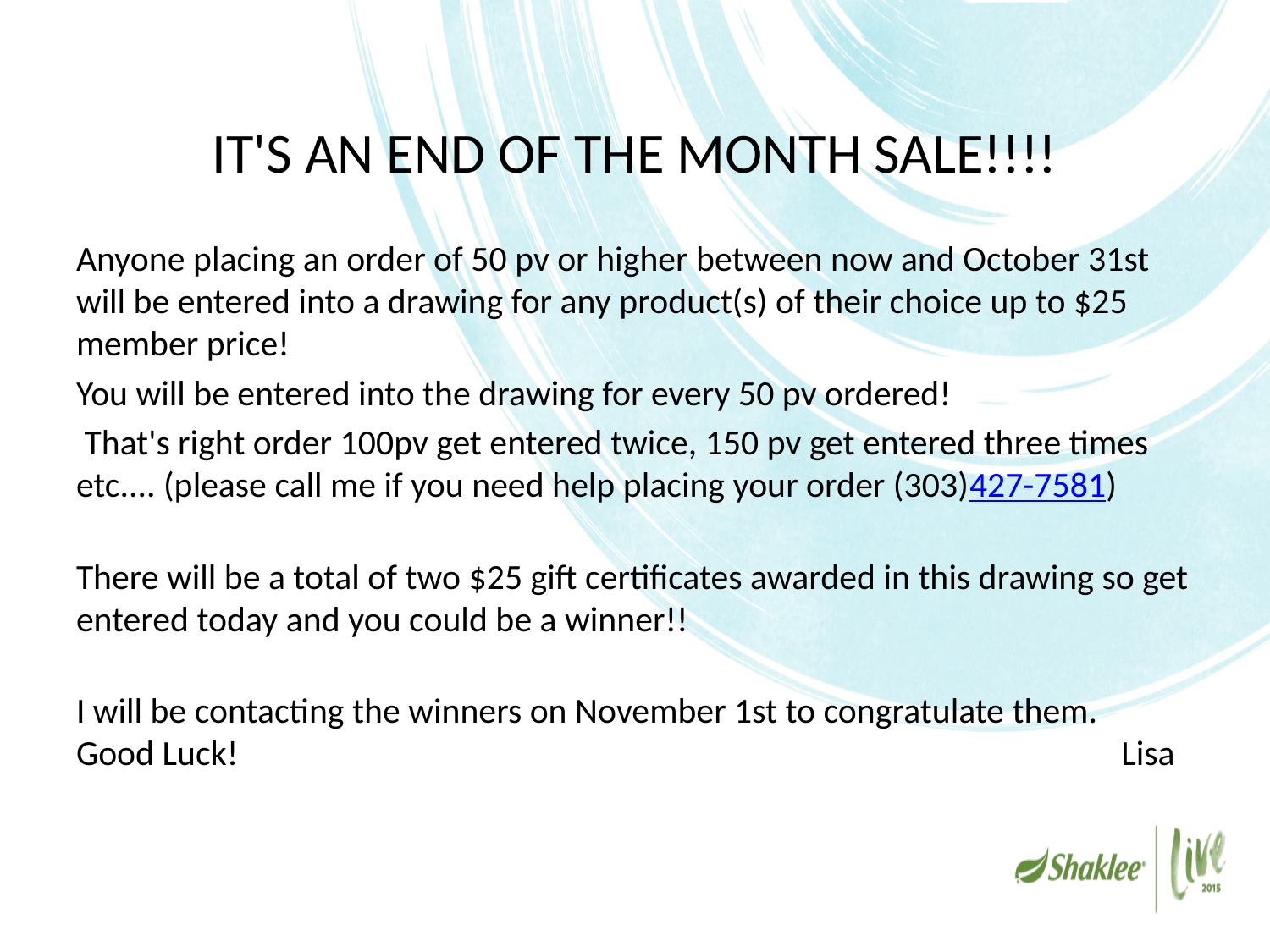

# IT'S AN END OF THE MONTH SALE!!!!
Anyone placing an order of 50 pv or higher between now and October 31st
will be entered into a drawing for any product(s) of their choice up to $25 member price!
You will be entered into the drawing for every 50 pv ordered!
 That's right order 100pv get entered twice, 150 pv get entered three times etc.... (please call me if you need help placing your order (303)427-7581)
There will be a total of two $25 gift certificates awarded in this drawing so get entered today and you could be a winner!!
I will be contacting the winners on November 1st to congratulate them.
Good Luck!                                                                                                              Lisa